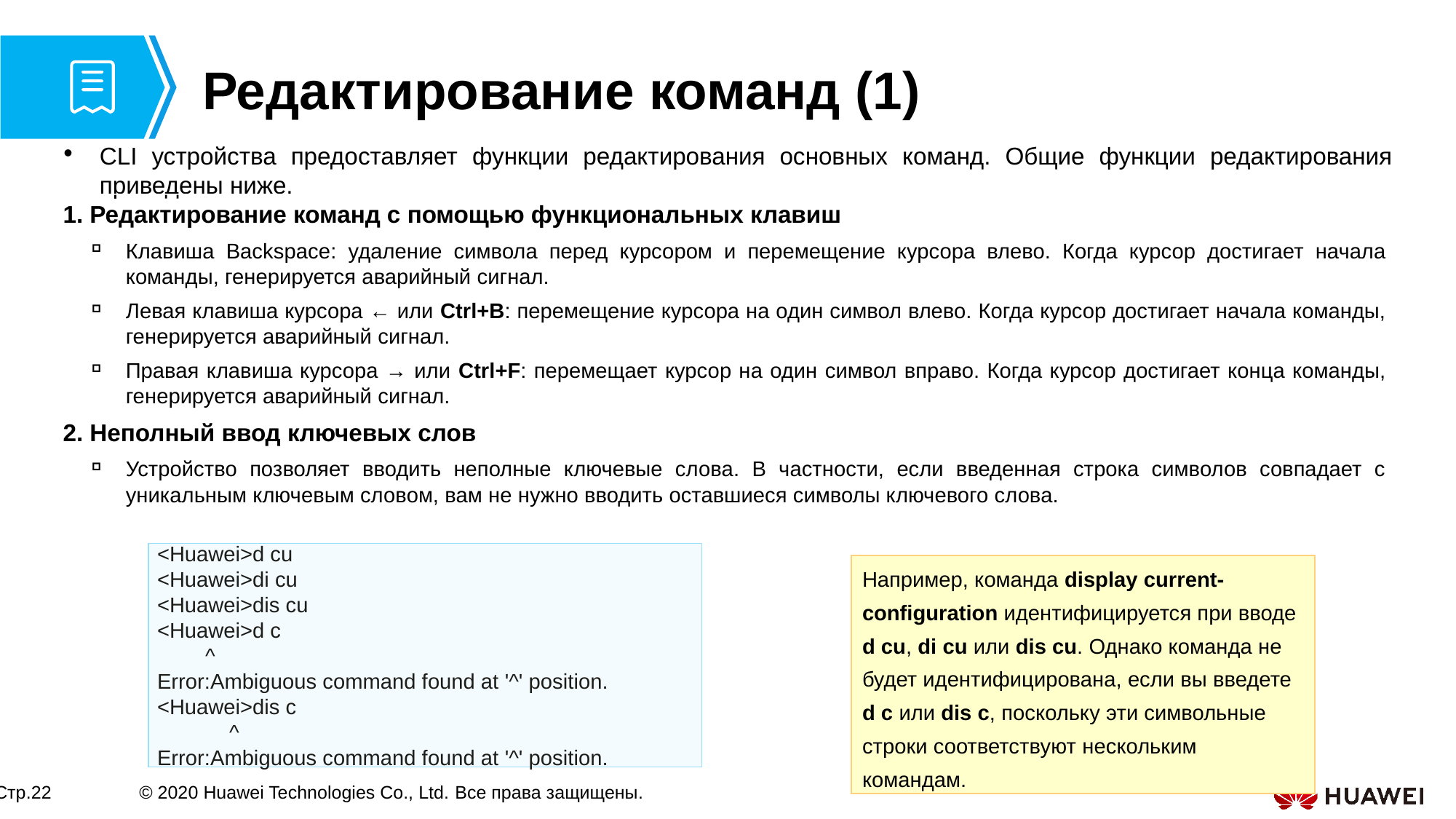

# Редактирование команд (1)
CLI устройства предоставляет функции редактирования основных команд. Общие функции редактирования приведены ниже.
1. Редактирование команд с помощью функциональных клавиш
Клавиша Backspace: удаление символа перед курсором и перемещение курсора влево. Когда курсор достигает начала команды, генерируется аварийный сигнал.
Левая клавиша курсора ← или Ctrl+B: перемещение курсора на один символ влево. Когда курсор достигает начала команды, генерируется аварийный сигнал.
Правая клавиша курсора → или Ctrl+F: перемещает курсор на один символ вправо. Когда курсор достигает конца команды, генерируется аварийный сигнал.
2. Неполный ввод ключевых слов
Устройство позволяет вводить неполные ключевые слова. В частности, если введенная строка символов совпадает с уникальным ключевым словом, вам не нужно вводить оставшиеся символы ключевого слова.

<Huawei>d cu
<Huawei>di cu
<Huawei>dis cu
<Huawei>d c
        ^
Error:Ambiguous command found at '^' position.
<Huawei>dis c
            ^
Error:Ambiguous command found at '^' position.
Например, команда display current-configuration идентифицируется при вводе d cu, di cu или dis cu. Однако команда не будет идентифицирована, если вы введете d c или dis c, поскольку эти символьные строки соответствуют нескольким командам.